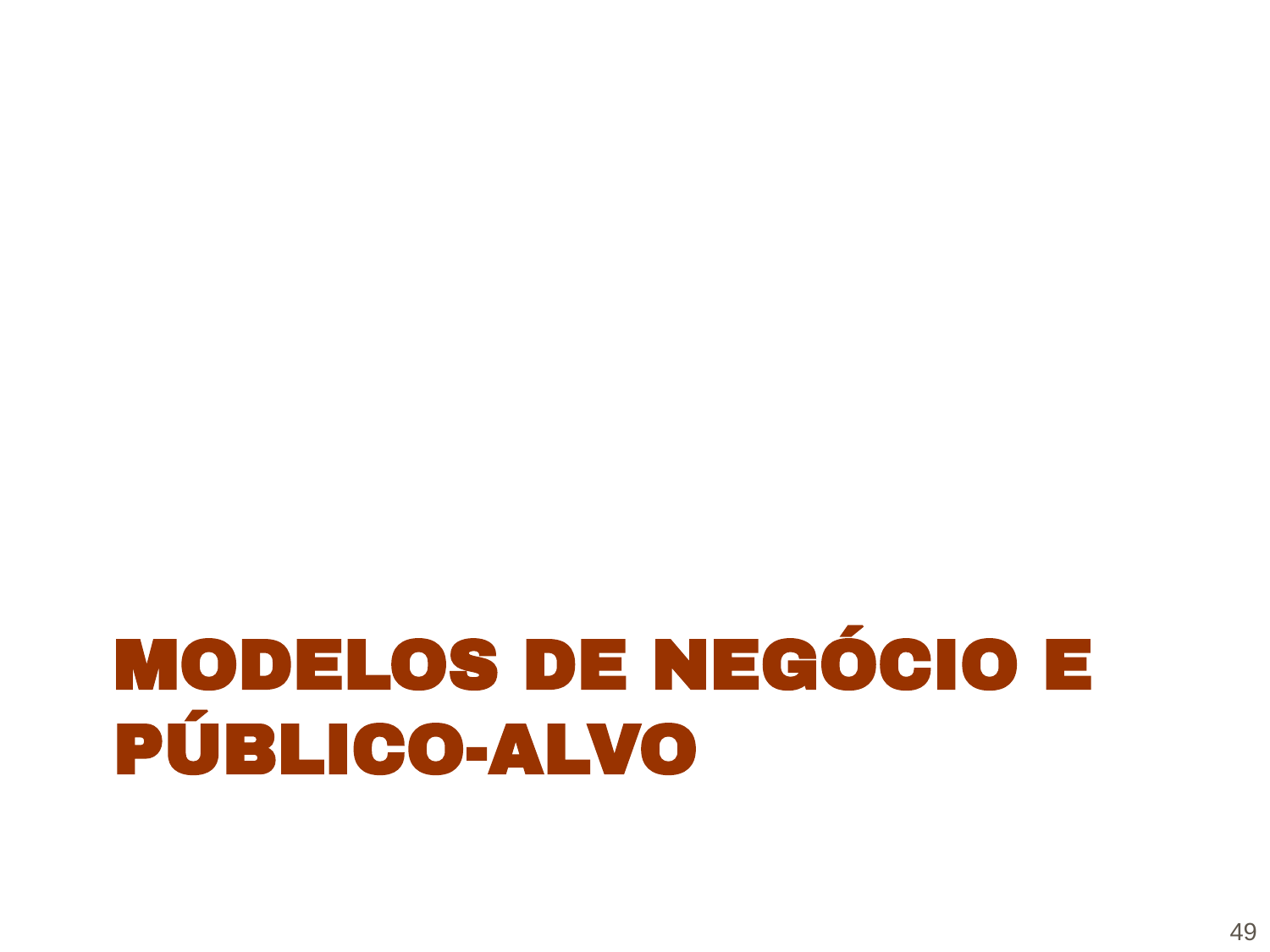

# Modelos de negócio e público-alvo
49